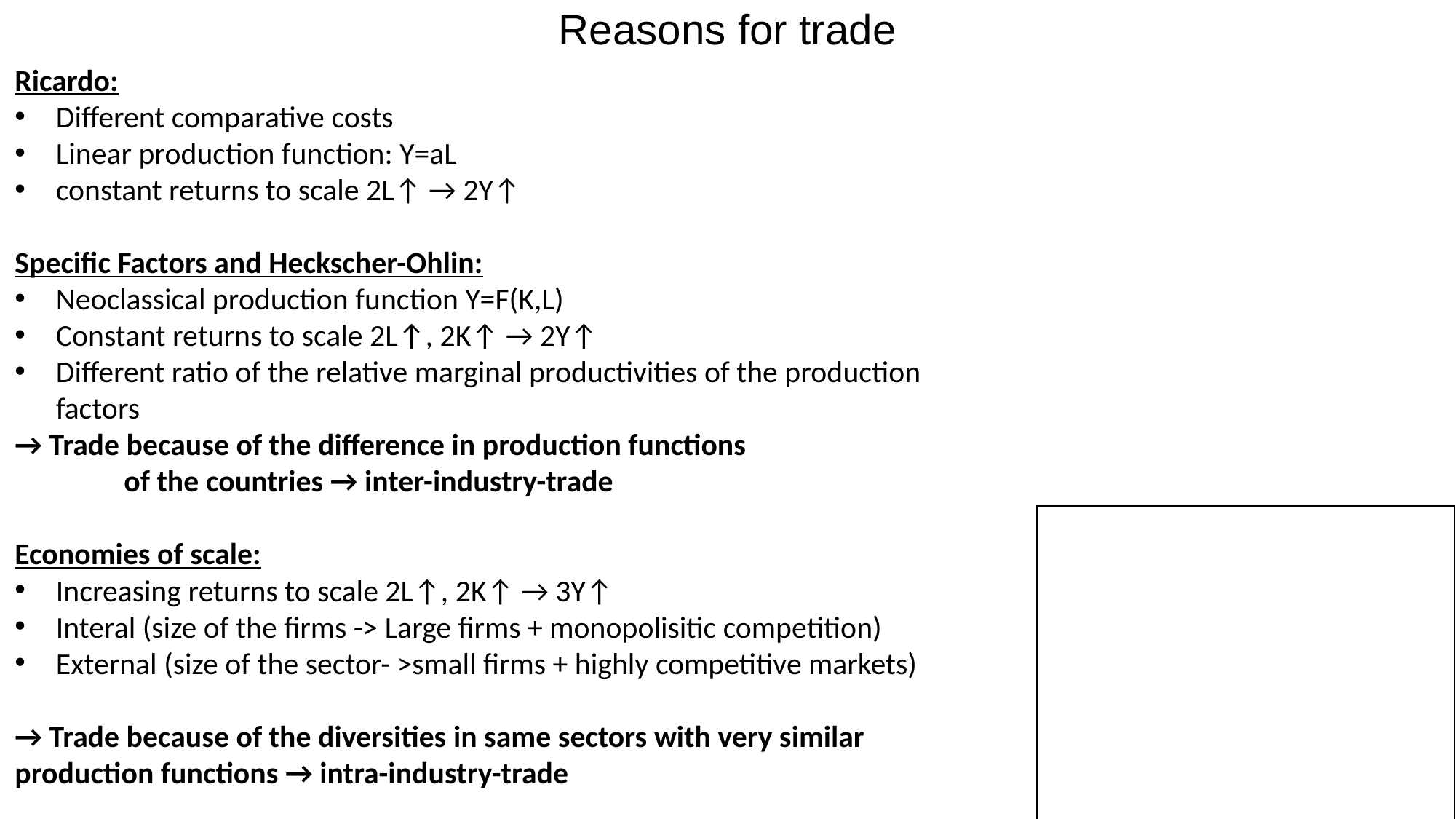

Reasons for trade
Ricardo:
Different comparative costs
Linear production function: Y=aL
constant returns to scale 2L↑ → 2Y↑

Specific Factors and Heckscher-Ohlin:
Neoclassical production function Y=F(K,L)
Constant returns to scale 2L↑, 2K↑ → 2Y↑
Different ratio of the relative marginal productivities of the production factors
→ Trade because of the difference in production functions
	of the countries → inter-industry-trade

Economies of scale:
Increasing returns to scale 2L↑, 2K↑ → 3Y↑
Interal (size of the firms -> Large firms + monopolisitic competition)
External (size of the sector- >small firms + highly competitive markets)

→ Trade because of the diversities in same sectors with very similar 	production functions → intra-industry-trade